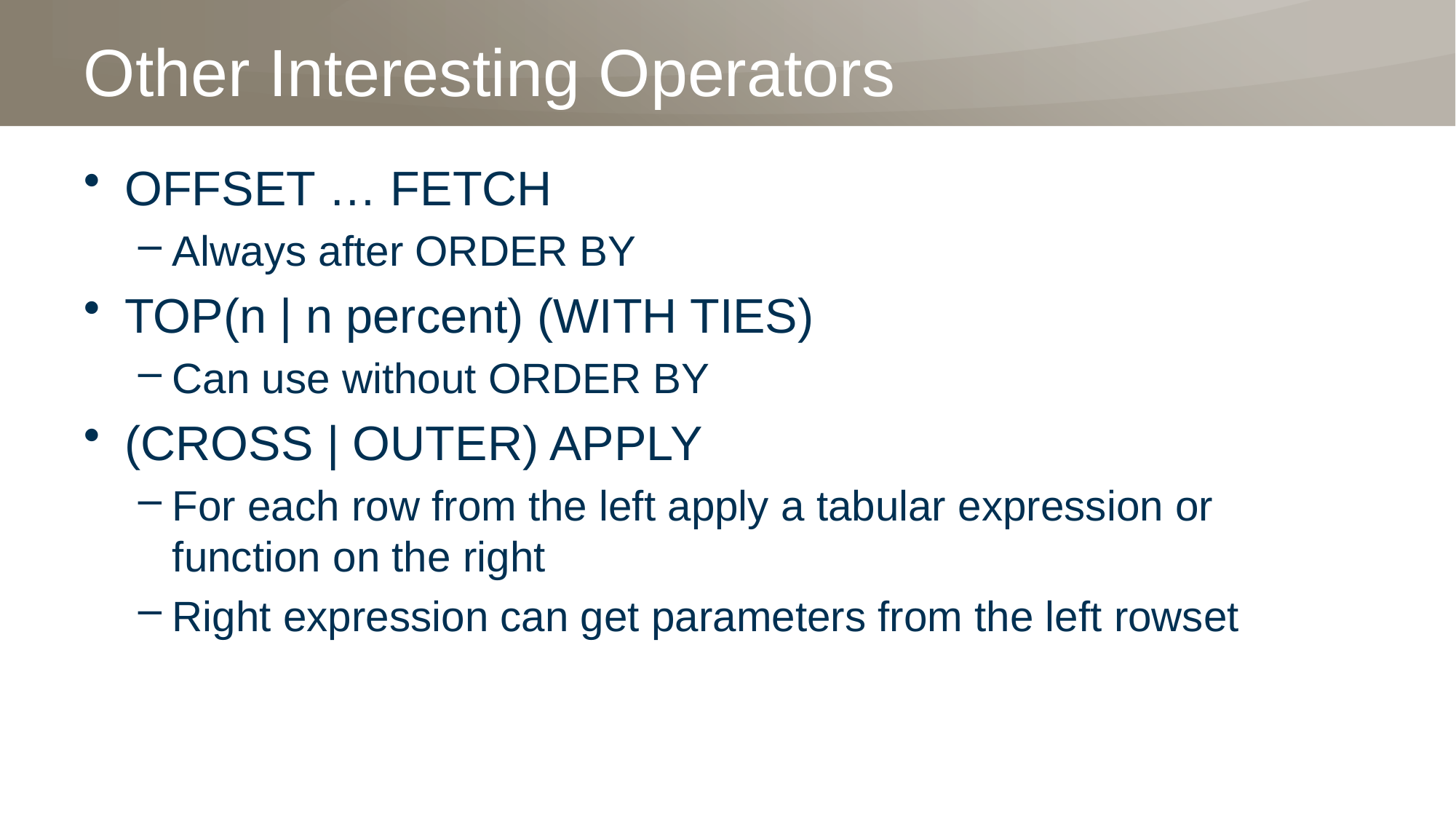

# Other Interesting Operators
OFFSET … FETCH
Always after ORDER BY
TOP(n | n percent) (WITH TIES)
Can use without ORDER BY
(CROSS | OUTER) APPLY
For each row from the left apply a tabular expression or function on the right
Right expression can get parameters from the left rowset